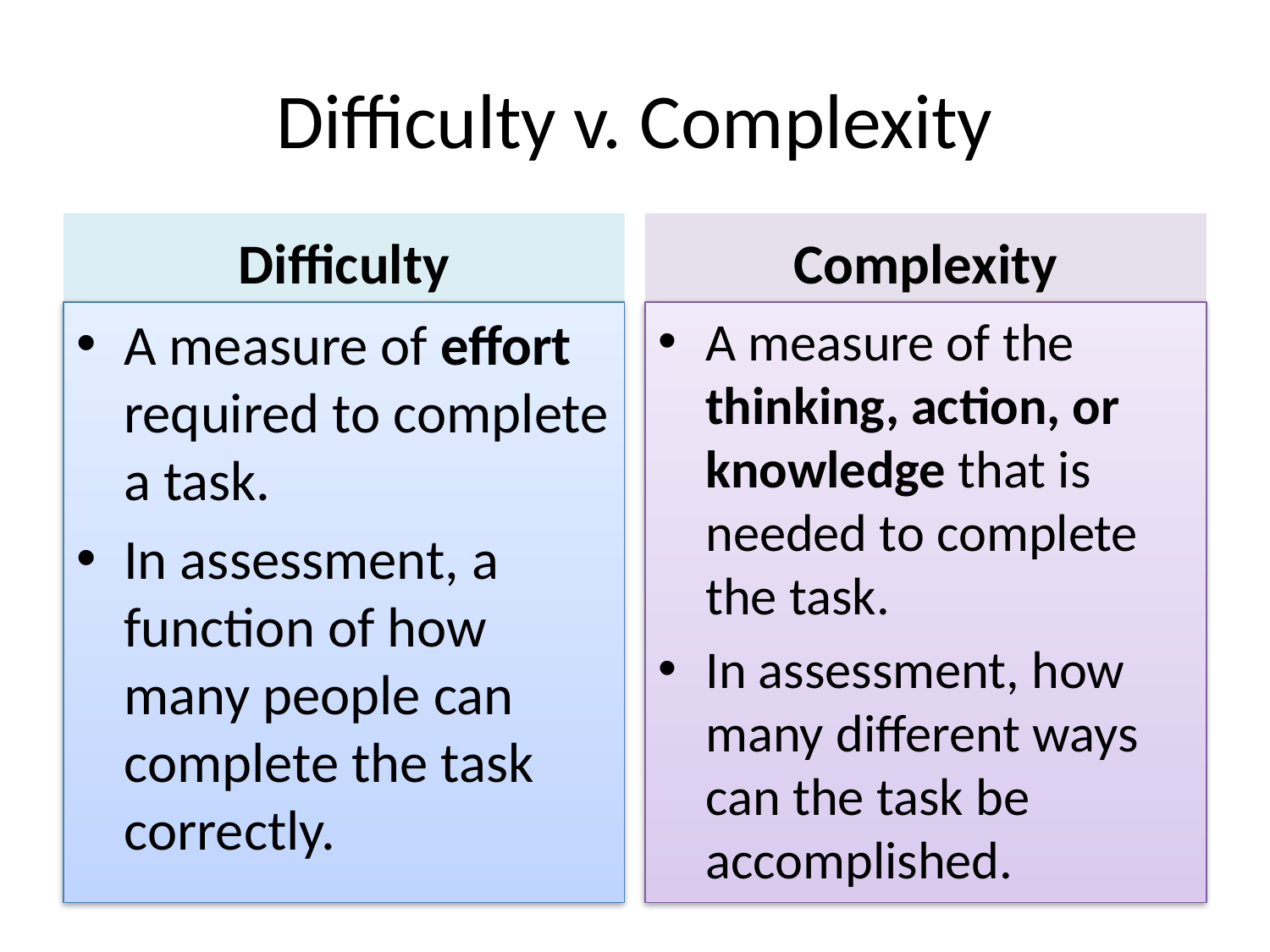

# Difficulty v. Complexity
Difficulty
Complexity
A measure of the thinking, action, or knowledge that is needed to complete the task.
In assessment, how many different ways can the task be accomplished.
A measure of effort required to complete a task.
In assessment, a function of how many people can complete the task correctly.